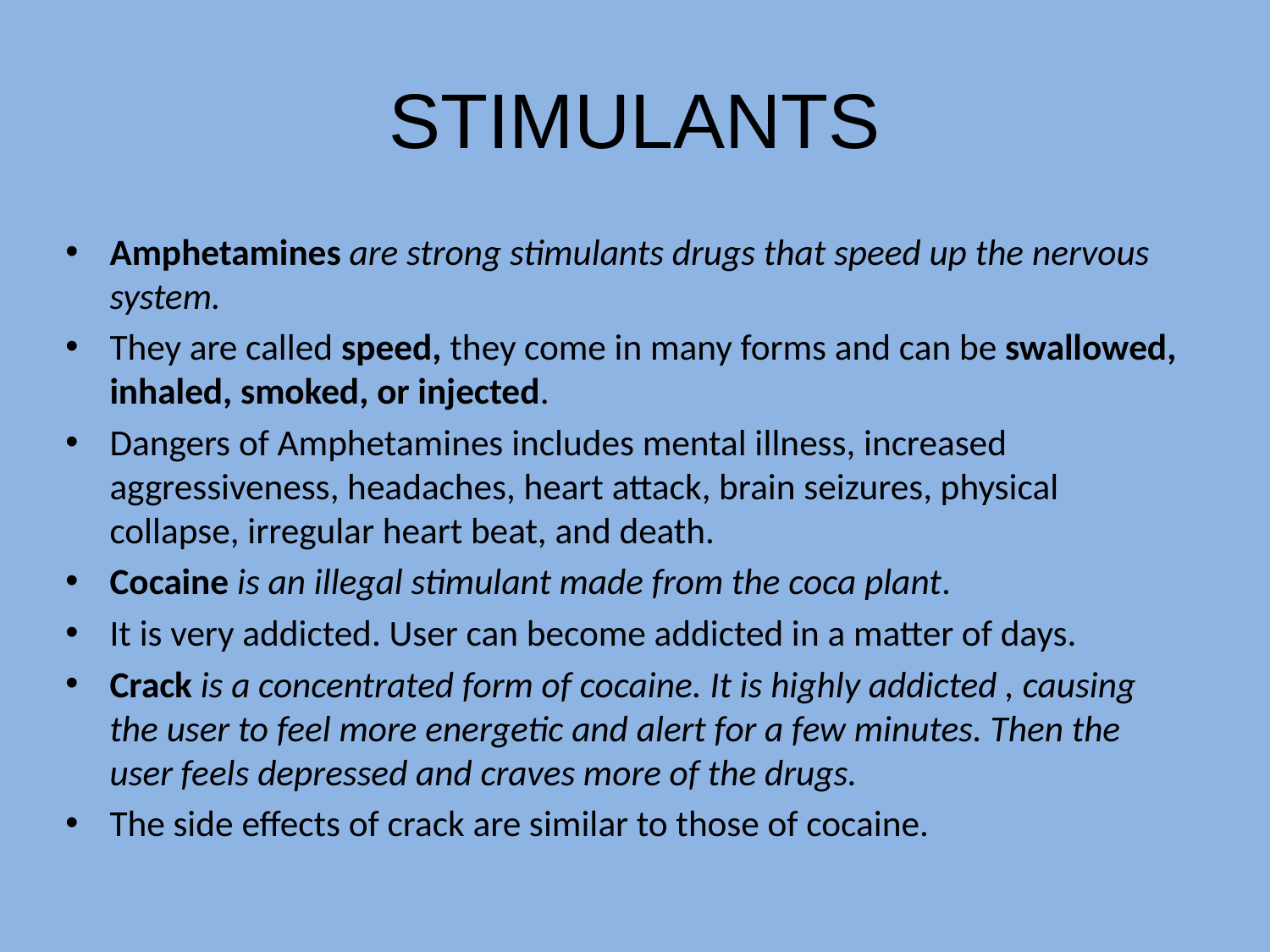

# STIMULANTS
Amphetamines are strong stimulants drugs that speed up the nervous system.
They are called speed, they come in many forms and can be swallowed, inhaled, smoked, or injected.
Dangers of Amphetamines includes mental illness, increased aggressiveness, headaches, heart attack, brain seizures, physical collapse, irregular heart beat, and death.
Cocaine is an illegal stimulant made from the coca plant.
It is very addicted. User can become addicted in a matter of days.
Crack is a concentrated form of cocaine. It is highly addicted , causing the user to feel more energetic and alert for a few minutes. Then the user feels depressed and craves more of the drugs.
The side effects of crack are similar to those of cocaine.